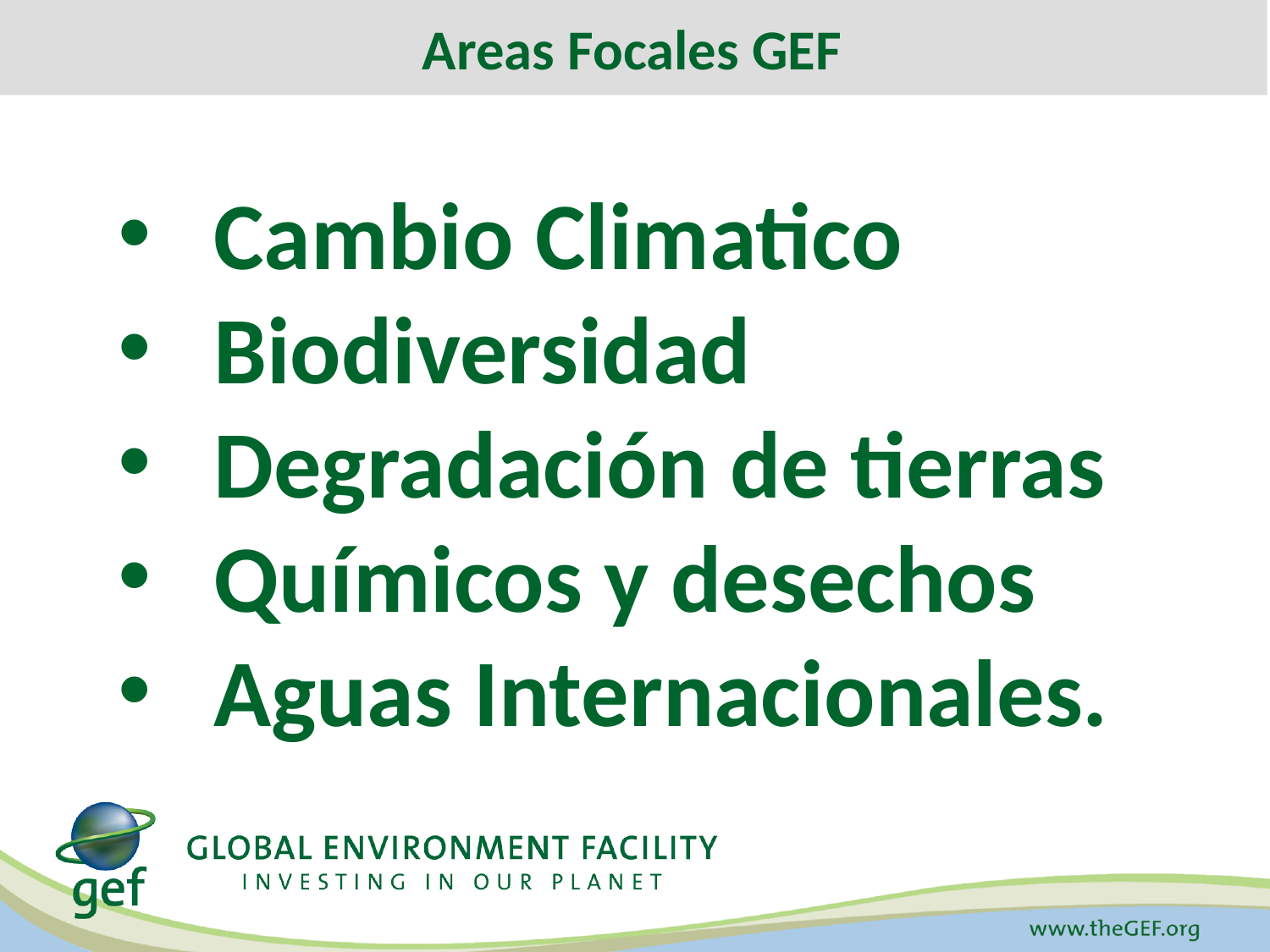

Areas Focales GEF
Cambio Climatico
Biodiversidad
Degradación de tierras
Químicos y desechos
Aguas Internacionales.